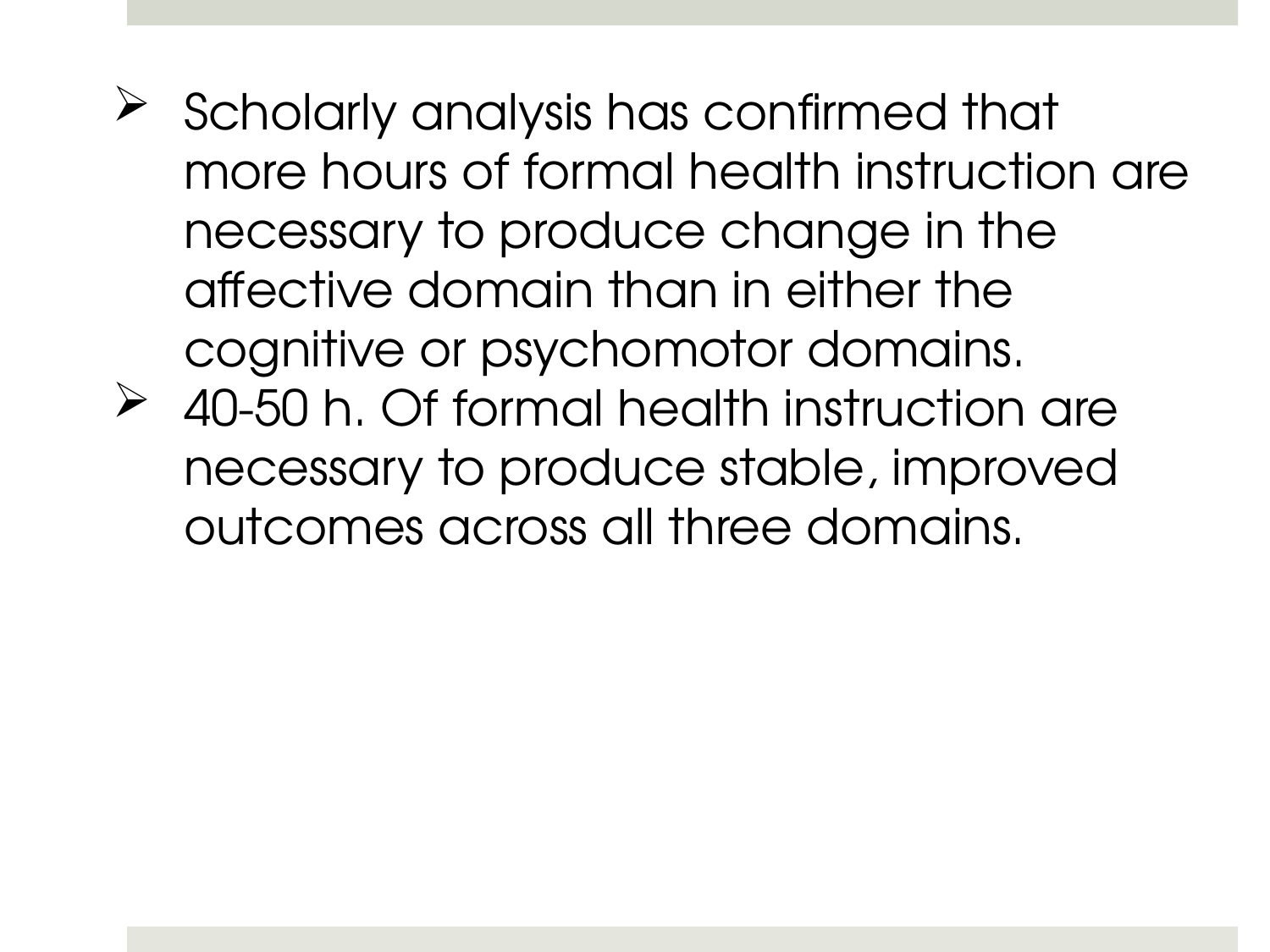

Scholarly analysis has confirmed that more hours of formal health instruction are necessary to produce change in the affective domain than in either the cognitive or psychomotor domains.
40-50 h. Of formal health instruction are necessary to produce stable, improved outcomes across all three domains.